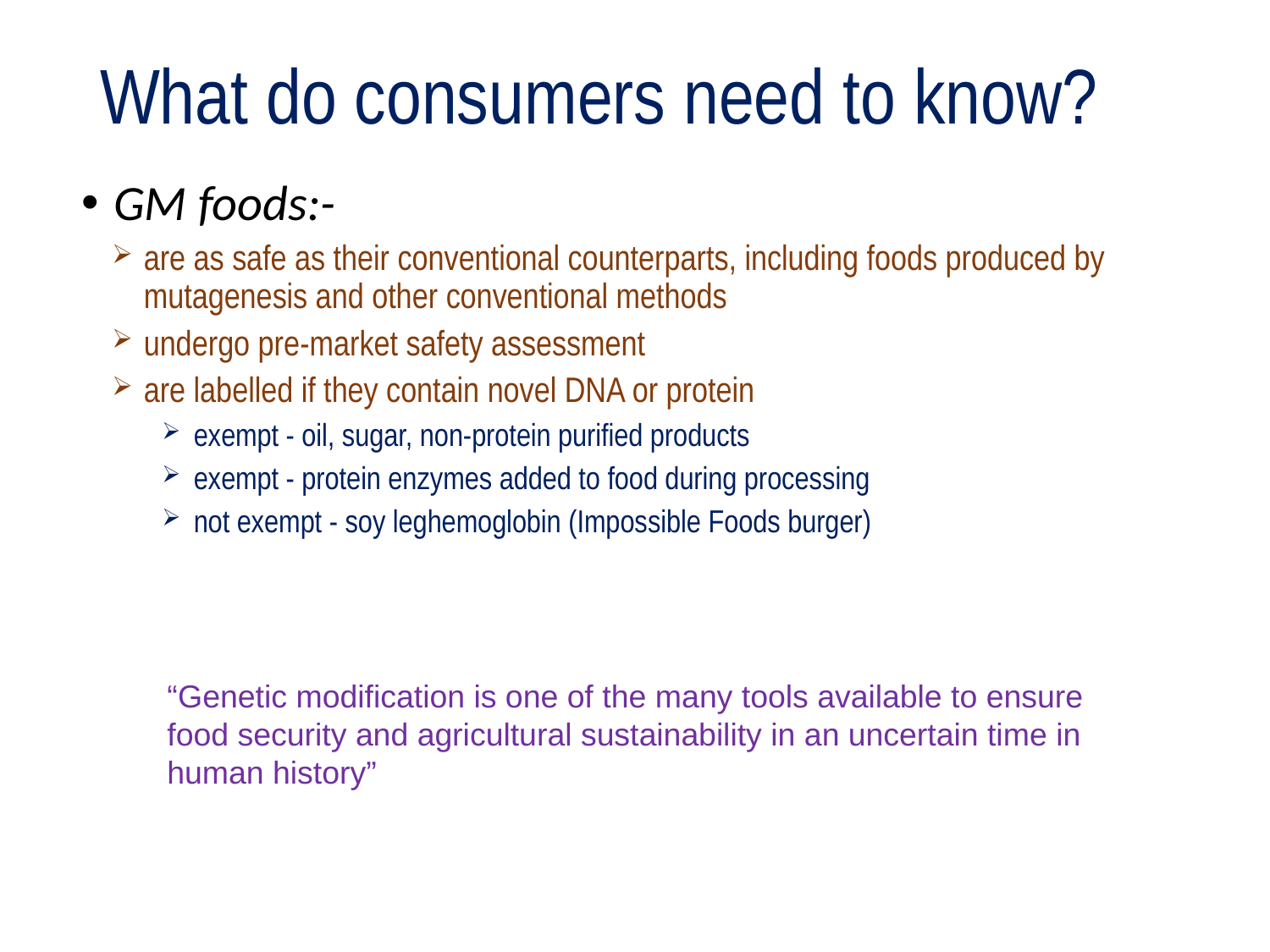

# What do consumers need to know?
GM foods:-
are as safe as their conventional counterparts, including foods produced by mutagenesis and other conventional methods
undergo pre-market safety assessment
are labelled if they contain novel DNA or protein
exempt - oil, sugar, non-protein purified products
exempt - protein enzymes added to food during processing
not exempt - soy leghemoglobin (Impossible Foods burger)

“Genetic modification is one of the many tools available to ensure food security and agricultural sustainability in an uncertain time in human history”